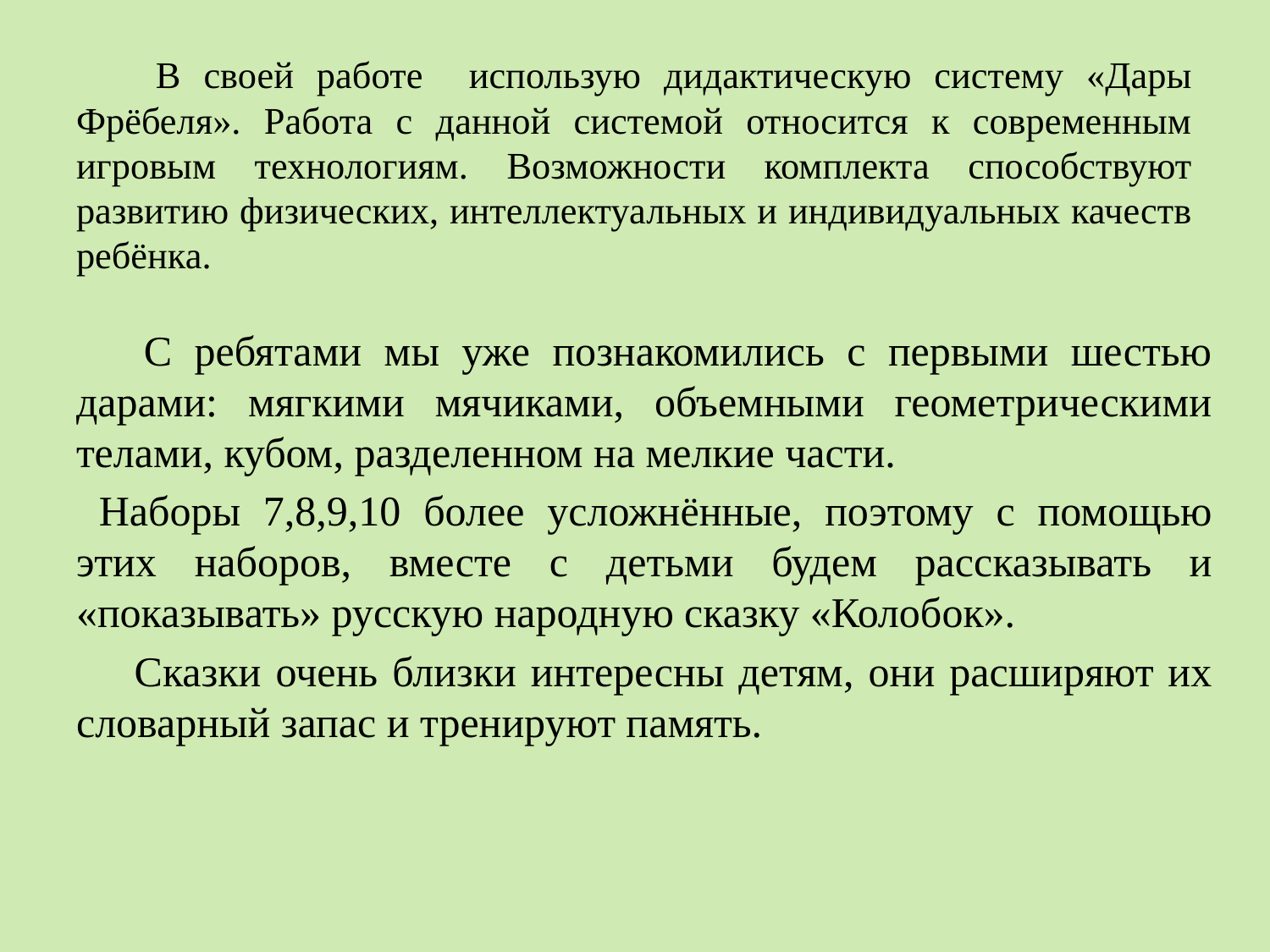

# В своей работе  использую дидактическую систему «Дары Фрёбеля». Работа с данной системой относится к современным игровым технологиям. Возможности комплекта способствуют развитию физических, интеллектуальных и индивидуальных качеств ребёнка.
   С ребятами мы уже познакомились с первыми шестью дарами: мягкими мячиками, объемными геометрическими телами, кубом, разделенном на мелкие части.
 Наборы 7,8,9,10 более усложнённые, поэтому с помощью этих наборов, вместе с детьми будем рассказывать и «показывать» русскую народную сказку «Колобок».
    Сказки очень близки интересны детям, они расширяют их словарный запас и тренируют память.